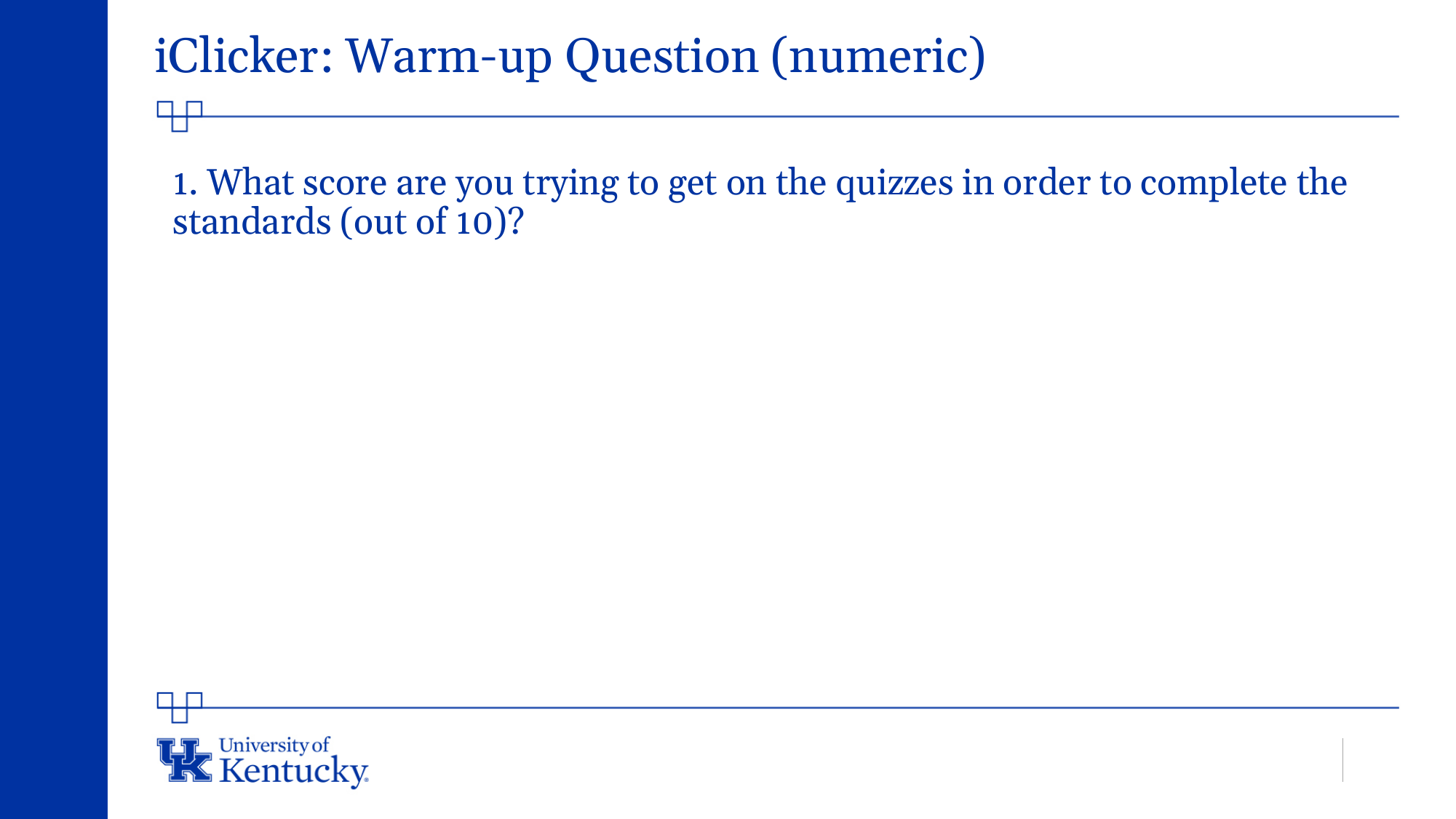

# iClicker: Warm-up Question (numeric)
1. What score are you trying to get on the quizzes in order to complete the standards (out of 10)?